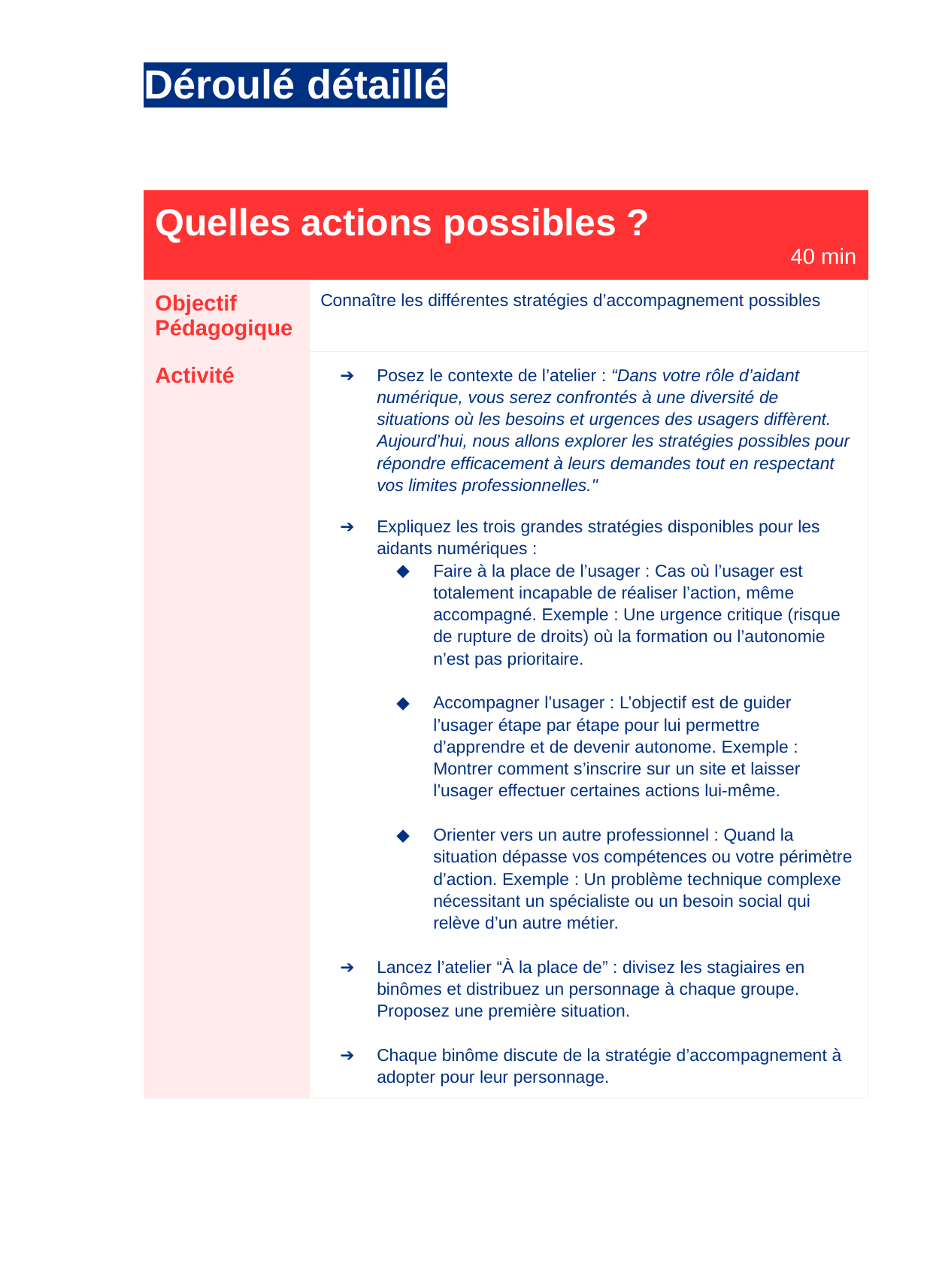

Déroulé détaillé
| Quelles actions possibles ? 40 min |  |
| --- | --- |
| Objectif Pédagogique | Connaître les différentes stratégies d’accompagnement possibles |
| Activité | Posez le contexte de l’atelier : “Dans votre rôle d’aidant numérique, vous serez confrontés à une diversité de situations où les besoins et urgences des usagers diffèrent. Aujourd’hui, nous allons explorer les stratégies possibles pour répondre efficacement à leurs demandes tout en respectant vos limites professionnelles." Expliquez les trois grandes stratégies disponibles pour les aidants numériques : Faire à la place de l’usager : Cas où l’usager est totalement incapable de réaliser l’action, même accompagné. Exemple : Une urgence critique (risque de rupture de droits) où la formation ou l’autonomie n’est pas prioritaire. Accompagner l’usager : L’objectif est de guider l’usager étape par étape pour lui permettre d’apprendre et de devenir autonome. Exemple : Montrer comment s’inscrire sur un site et laisser l’usager effectuer certaines actions lui-même. Orienter vers un autre professionnel : Quand la situation dépasse vos compétences ou votre périmètre d’action. Exemple : Un problème technique complexe nécessitant un spécialiste ou un besoin social qui relève d’un autre métier. Lancez l’atelier “À la place de” : divisez les stagiaires en binômes et distribuez un personnage à chaque groupe. Proposez une première situation. Chaque binôme discute de la stratégie d’accompagnement à adopter pour leur personnage. |